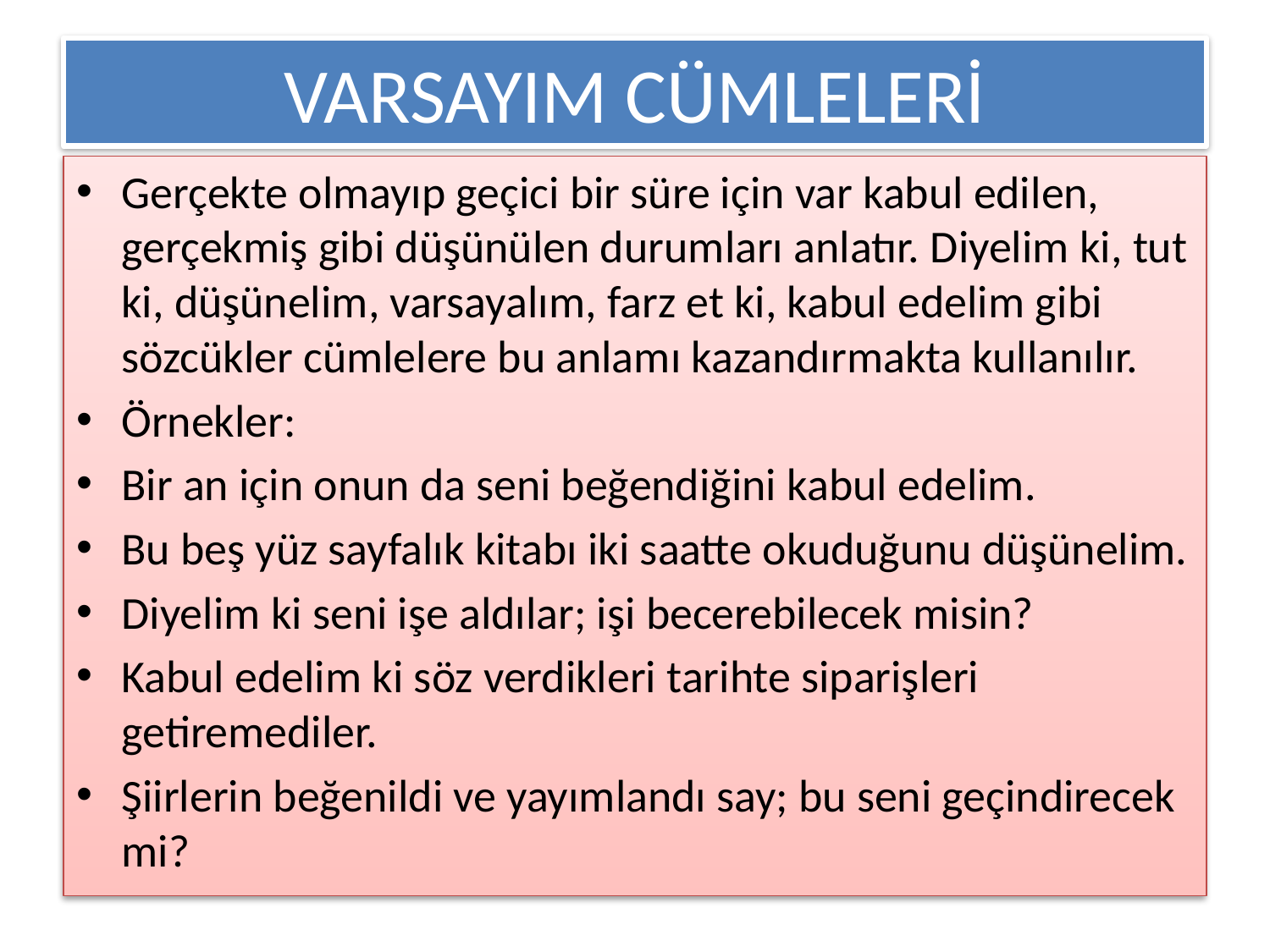

# VARSAYIM CÜMLELERİ
Gerçekte olmayıp geçici bir süre için var kabul edilen, gerçekmiş gibi düşünülen du­rumları anlatır. Diyelim ki, tut ki, düşünelim, varsayalım, farz et ki, kabul edelim gi­bi sözcükler cümlelere bu anlamı kazandırmakta kullanılır.
Örnekler:
Bir an için onun da seni beğendiğini kabul edelim.
Bu beş yüz sayfalık kitabı iki saatte okuduğunu düşünelim.
Diyelim ki seni işe aldılar; işi becerebilecek misin?
Kabul edelim ki söz verdikleri tarihte siparişleri getiremediler.
Şiirlerin beğenildi ve yayımlandı say; bu seni geçindirecek mi?